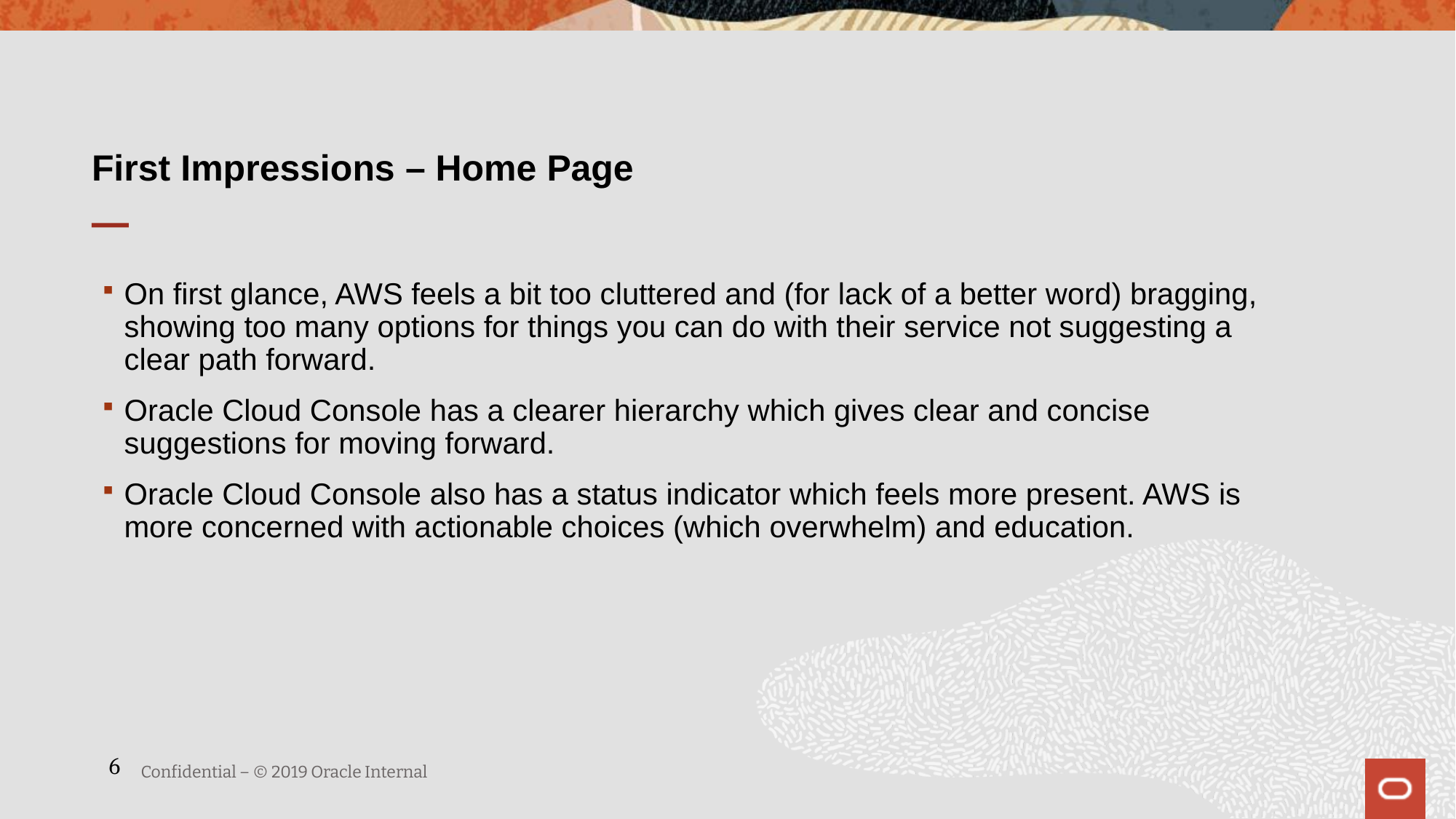

# First Impressions – Home Page
On first glance, AWS feels a bit too cluttered and (for lack of a better word) bragging, showing too many options for things you can do with their service not suggesting a clear path forward.
Oracle Cloud Console has a clearer hierarchy which gives clear and concise suggestions for moving forward.
Oracle Cloud Console also has a status indicator which feels more present. AWS is more concerned with actionable choices (which overwhelm) and education.
Confidential – © 2019 Oracle Internal
6